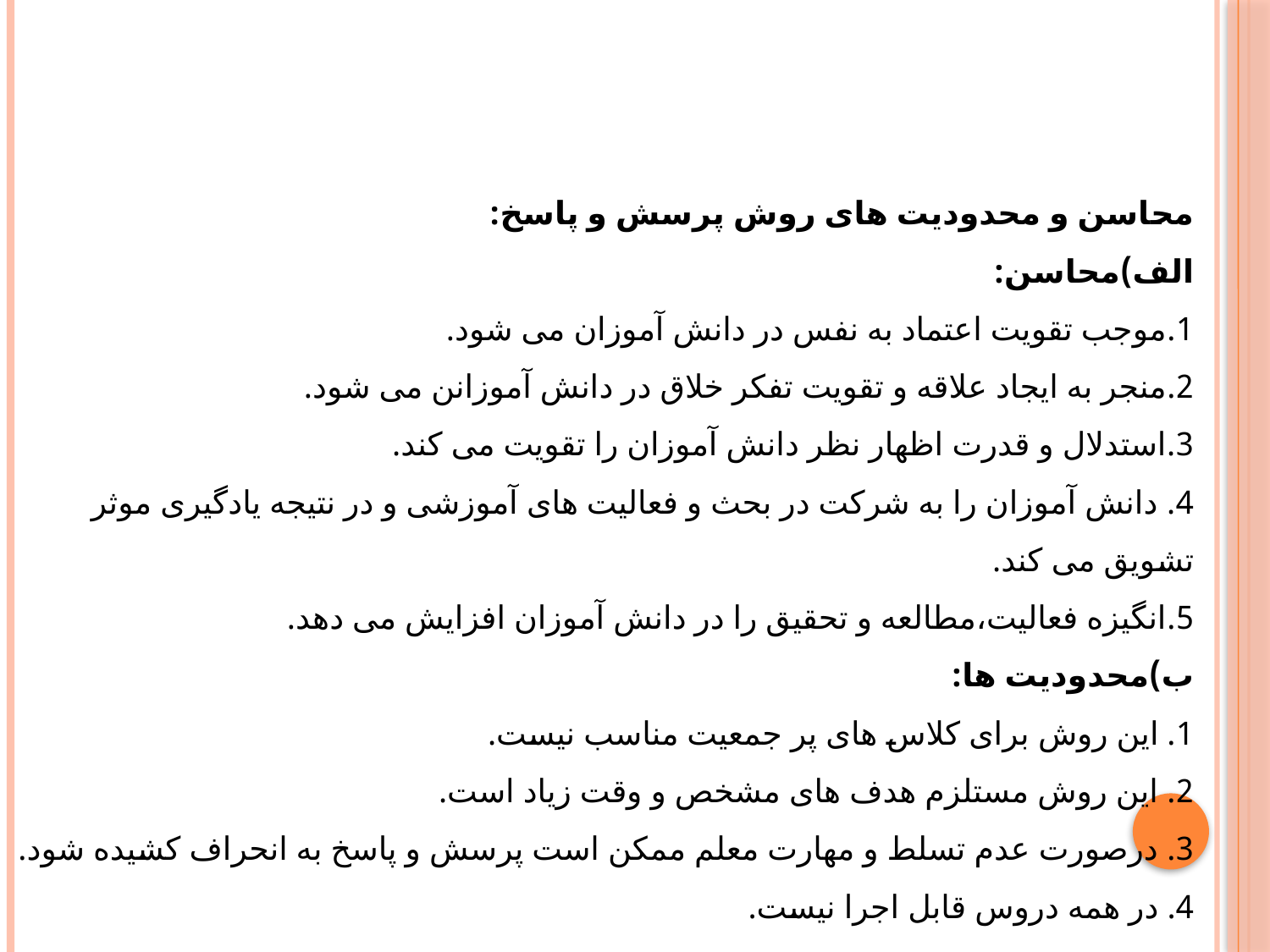

# محاسن و محدودیت های روش پرسش و پاسخ: الف)محاسن: 1.موجب تقویت اعتماد به نفس در دانش آموزان می شود. 2.منجر به ایجاد علاقه و تقویت تفکر خلاق در دانش آموزانن می شود. 3.استدلال و قدرت اظهار نظر دانش آموزان را تقویت می کند. 4. دانش آموزان را به شرکت در بحث و فعالیت های آموزشی و در نتیجه یادگیری موثر تشویق می کند. 5.انگیزه فعالیت،مطالعه و تحقیق را در دانش آموزان افزایش می دهد. ب)محدودیت ها: 1. این روش برای کلاس های پر جمعیت مناسب نیست. 2. این روش مستلزم هدف های مشخص و وقت زیاد است. 3. درصورت عدم تسلط و مهارت معلم ممکن است پرسش و پاسخ به انحراف کشیده شود. 4. در همه دروس قابل اجرا نیست.